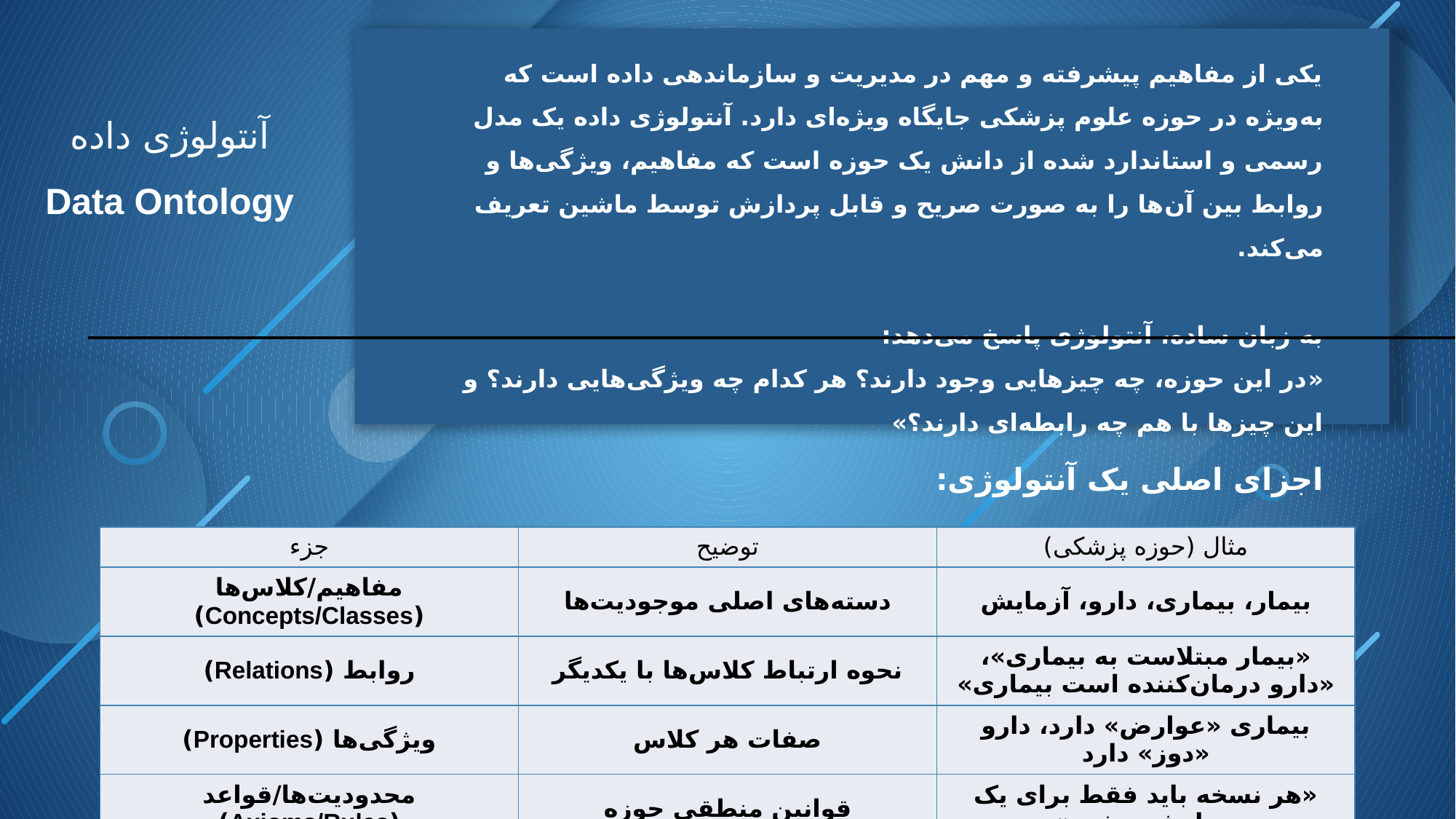

یکی از مفاهیم پیشرفته و مهم در مدیریت و سازماندهی داده است که به‌ویژه در حوزه علوم پزشکی جایگاه ویژه‌ای دارد. آنتولوژی داده یک مدل رسمی و استاندارد شده از دانش یک حوزه است که مفاهیم، ویژگی‌ها و روابط بین آن‌ها را به صورت صریح و قابل پردازش توسط ماشین تعریف می‌کند.

به زبان ساده، آنتولوژی پاسخ می‌دهد:
«در این حوزه، چه چیزهایی وجود دارند؟ هر کدام چه ویژگی‌هایی دارند؟ و این چیزها با هم چه رابطه‌ای دارند؟»

آنتولوژی داده
Data Ontology

اجزای اصلی یک آنتولوژی:

| جزء | توضیح | مثال (حوزه پزشکی) |
| --- | --- | --- |
| مفاهیم/کلاس‌ها (Concepts/Classes) | دسته‌های اصلی موجودیت‌ها | بیمار، بیماری، دارو، آزمایش |
| روابط (Relations) | نحوه ارتباط کلاس‌ها با یکدیگر | «بیمار مبتلاست به بیماری»، «دارو درمان‌کننده است بیماری» |
| ویژگی‌ها (Properties) | صفات هر کلاس | بیماری «عوارض» دارد، دارو «دوز» دارد |
| محدودیت‌ها/قواعد (Axioms/Rules) | قوانین منطقی حوزه | «هر نسخه باید فقط برای یک بیمار ثبت شود» |
| نمونه‌ها (Instances) | موارد واقعی از کلاس‌ها | بیمار «علی»، بیماری «دیابت نوع ۲» |